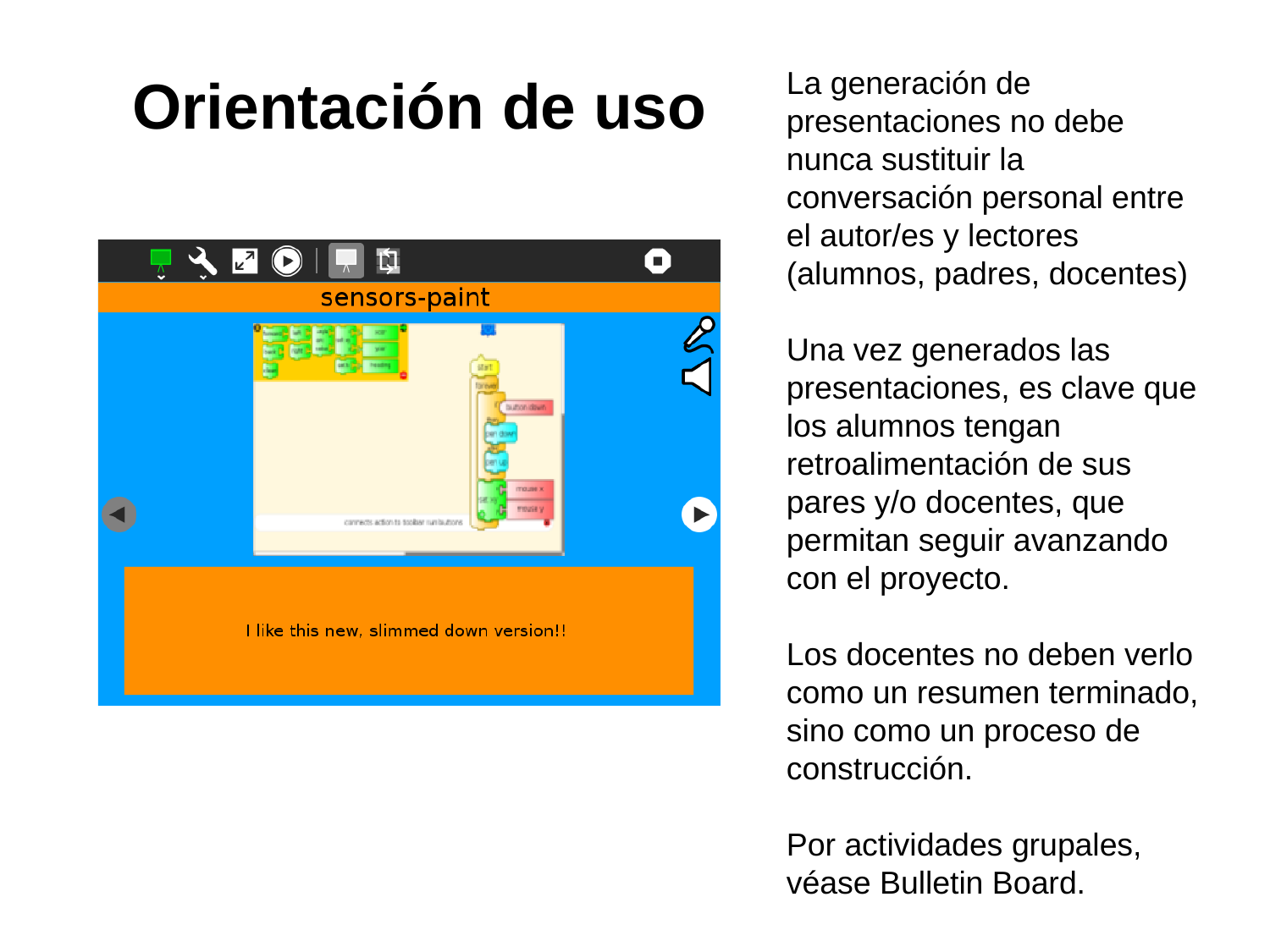

# Orientación de uso
La generación de
presentaciones no debe
nunca sustituir la
conversación personal entre
el autor/es y lectores
(alumnos, padres, docentes)

Una vez generados las
presentaciones, es clave que
los alumnos tengan
retroalimentación de sus
pares y/o docentes, que
permitan seguir avanzando
con el proyecto.

Los docentes no deben verlo
como un resumen terminado,
sino como un proceso de
construcción.

Por actividades grupales,
véase Bulletin Board.